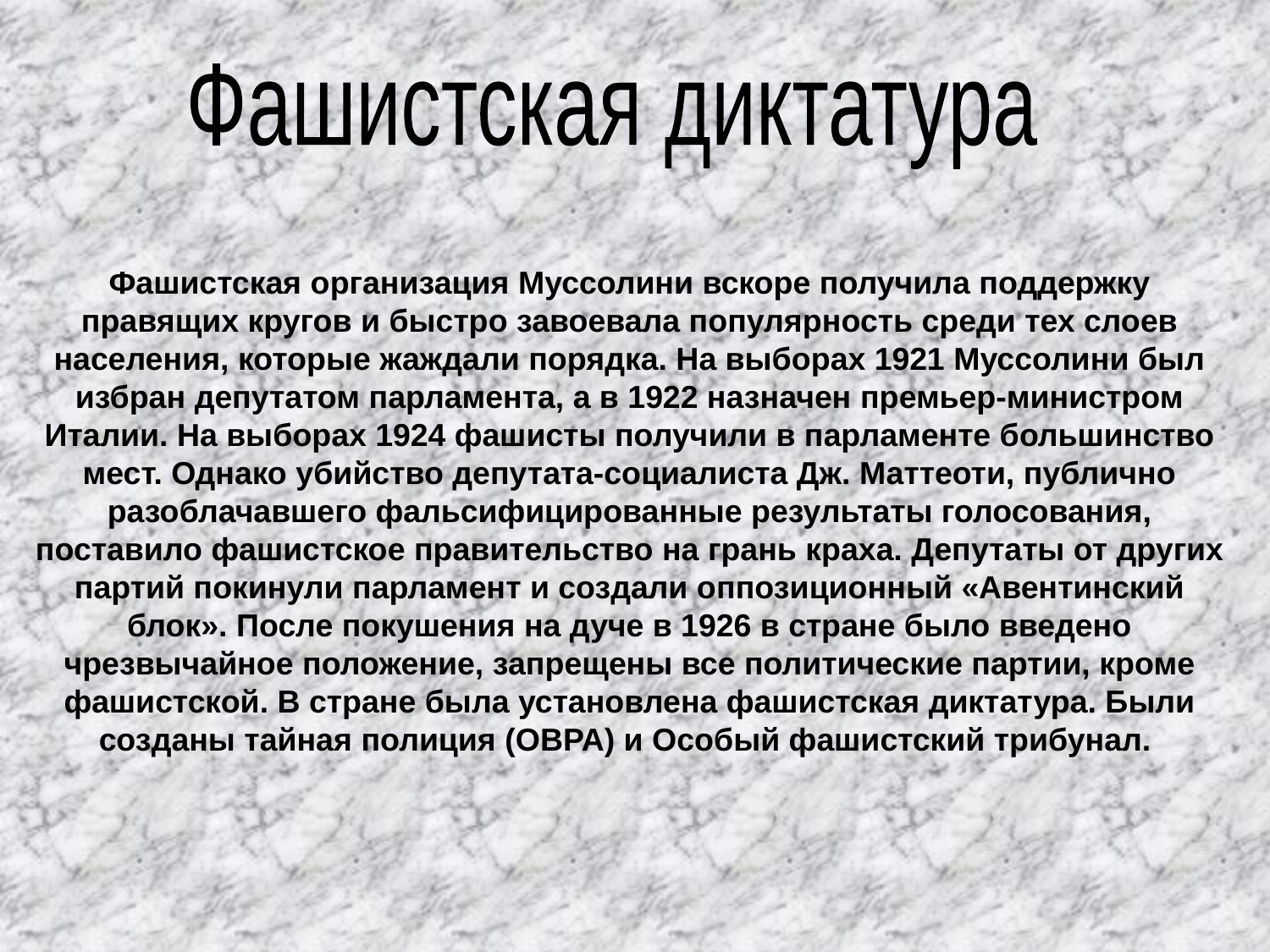

Фашистская диктатура
Фашистская организация Муссолини вскоре получила поддержку правящих кругов и быстро завоевала популярность среди тех слоев населения, которые жаждали порядка. На выборах 1921 Муссолини был избран депутатом парламента, а в 1922 назначен премьер-министром Италии. На выборах 1924 фашисты получили в парламенте большинство мест. Однако убийство депутата-социалиста Дж. Маттеоти, публично разоблачавшего фальсифицированные результаты голосования, поставило фашистское правительство на грань краха. Депутаты от других партий покинули парламент и создали оппозиционный «Авентинский блок». После покушения на дуче в 1926 в стране было введено чрезвычайное положение, запрещены все политические партии, кроме фашистской. В стране была установлена фашистская диктатура. Были созданы тайная полиция (ОВРА) и Особый фашистский трибунал.